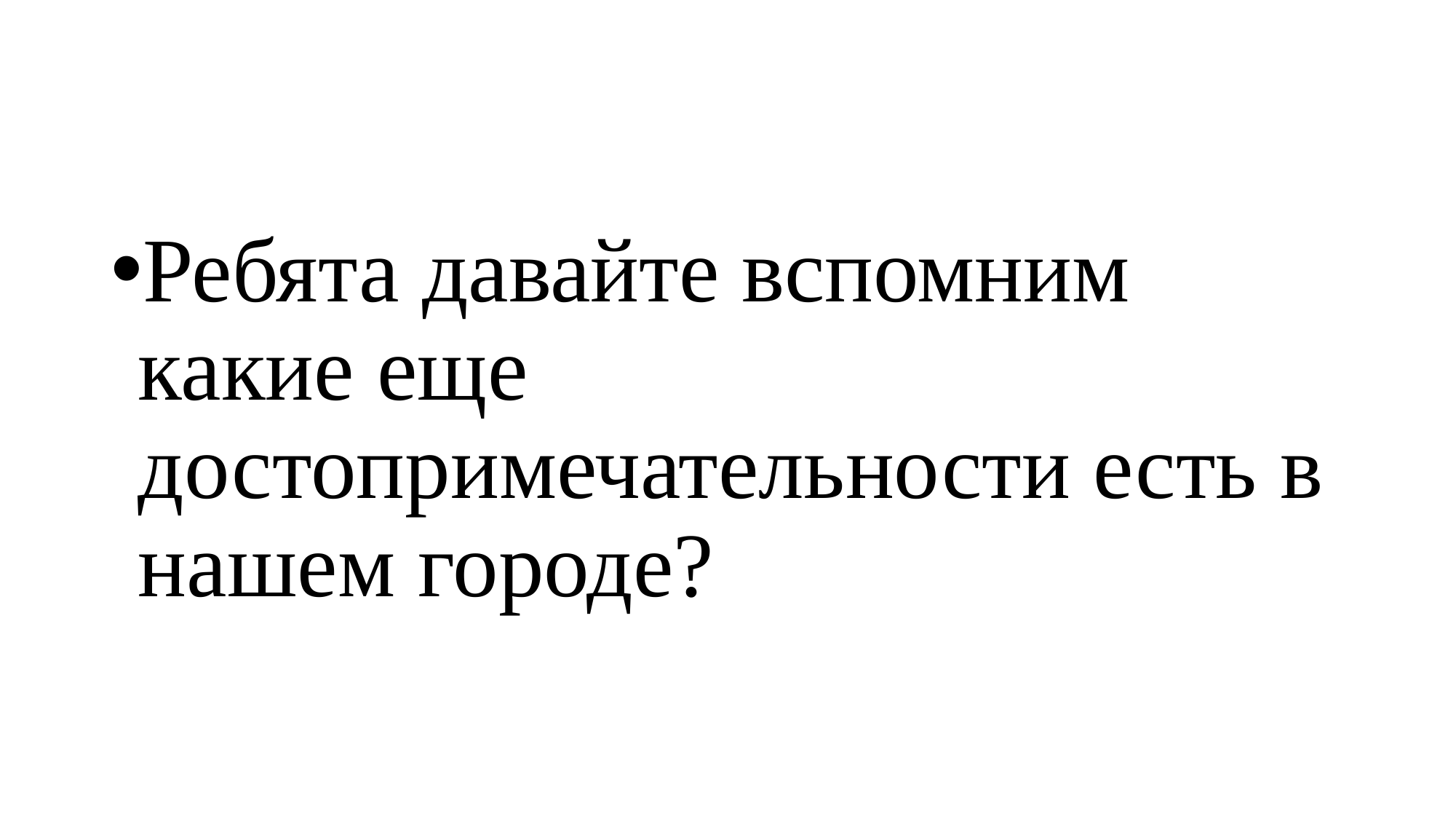

#
Ребята давайте вспомним какие еще достопримечательности есть в нашем городе?